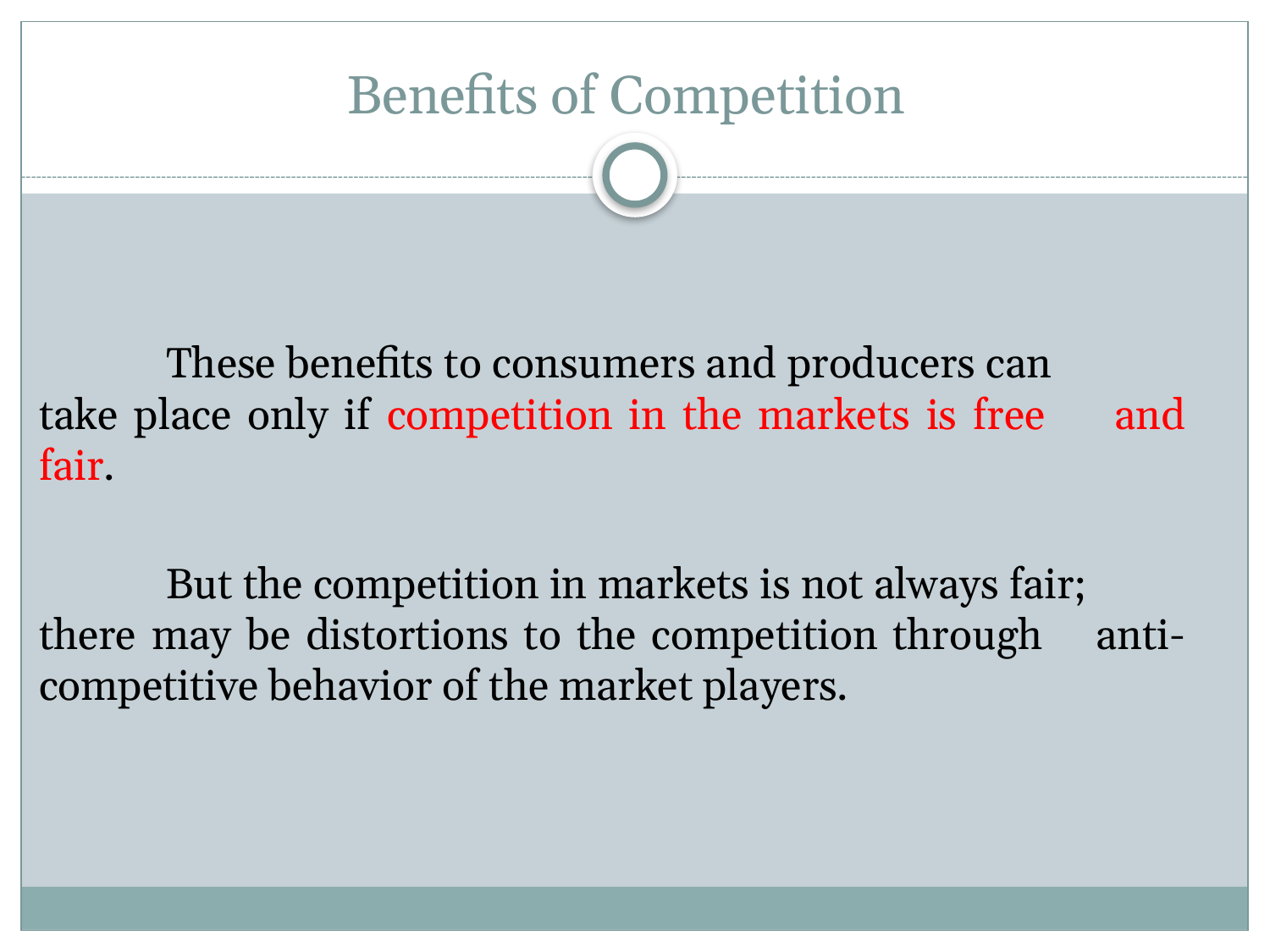

Benefits of Competition

	These benefits to consumers and producers can 	take place only if competition in the markets is free 	and fair.

	But the competition in markets is not always fair; 	there may be distortions to the competition through 	anti-competitive behavior of the market players.